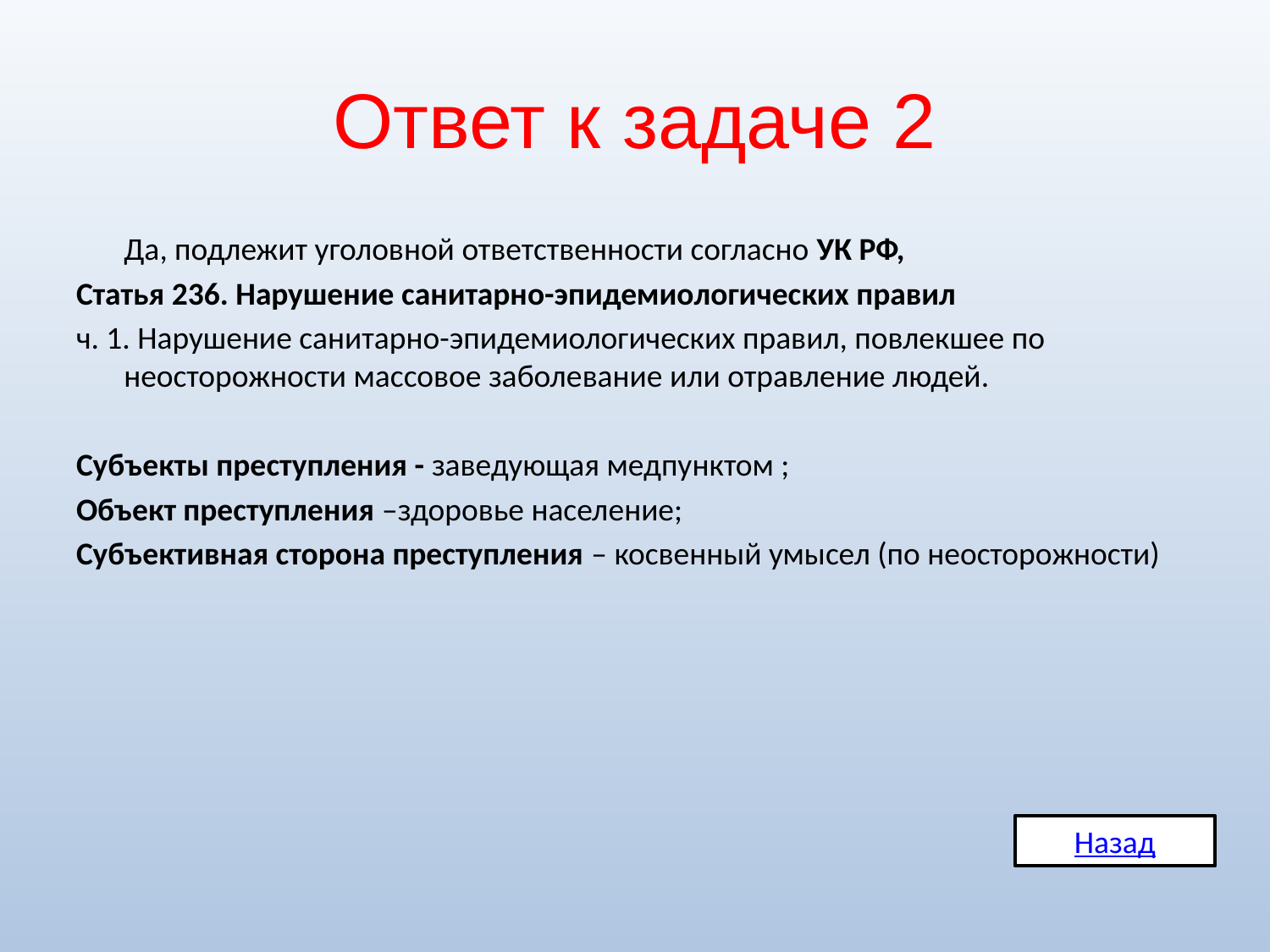

# Ответ к задаче 2
	Да, подлежит уголовной ответственности согласно УК РФ,
Статья 236. Нарушение санитарно-эпидемиологических правил
ч. 1. Нарушение санитарно-эпидемиологических правил, повлекшее по неосторожности массовое заболевание или отравление людей.

Субъекты преступления - заведующая медпунктом ;
Объект преступления –здоровье население;
Субъективная сторона преступления – косвенный умысел (по неосторожности)

Назад